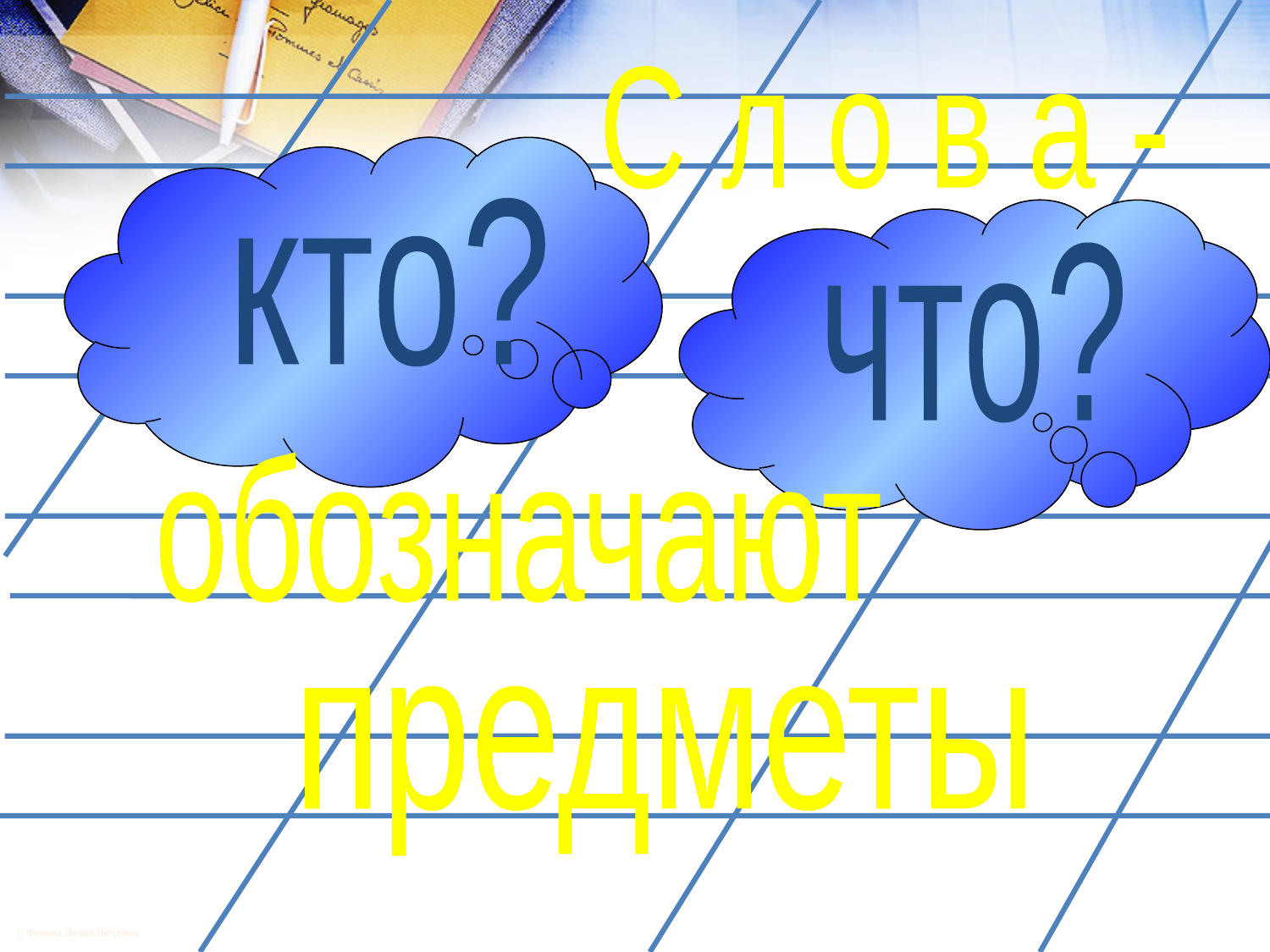

С л о в а -

кто?

что?
обозначают
предметы